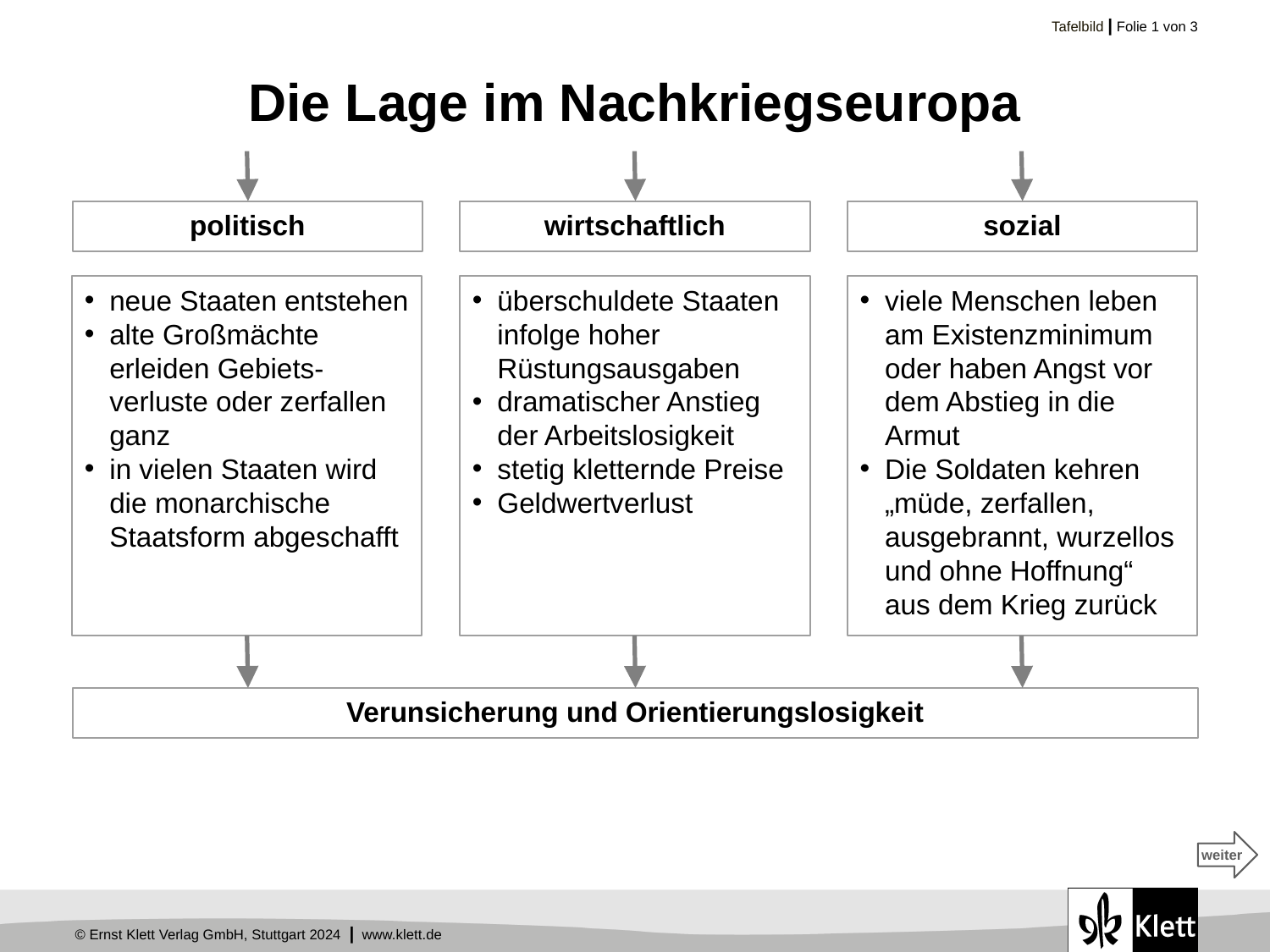

# Die Lage im Nachkriegseuropa
politisch
wirtschaftlich
sozial
neue Staaten entstehen
alte Großmächte erleiden Gebiets-verluste oder zerfallen ganz
in vielen Staaten wird die monarchische Staatsform abgeschafft
überschuldete Staaten infolge hoher Rüstungsausgaben
dramatischer Anstieg der Arbeitslosigkeit
stetig kletternde Preise
Geldwertverlust
viele Menschen leben am Existenzminimum oder haben Angst vor dem Abstieg in die Armut
Die Soldaten kehren „müde, zerfallen, ausgebrannt, wurzellos und ohne Hoffnung“ aus dem Krieg zurück
Verunsicherung und Orientierungslosigkeit
weiter